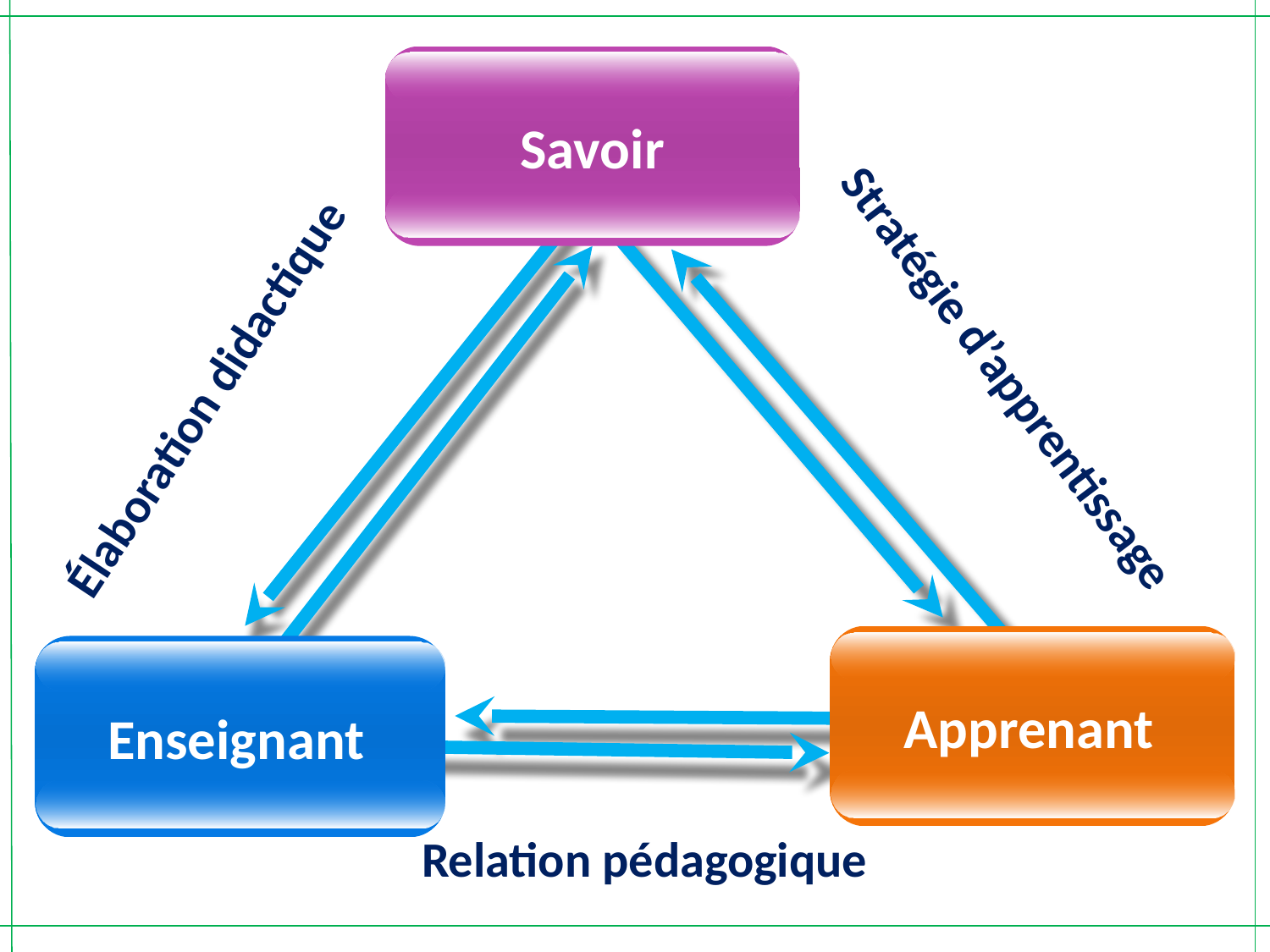

Savoir

Stratégie d’apprentissage
Élaboration didactique
Apprenant

Enseignant

Relation pédagogique